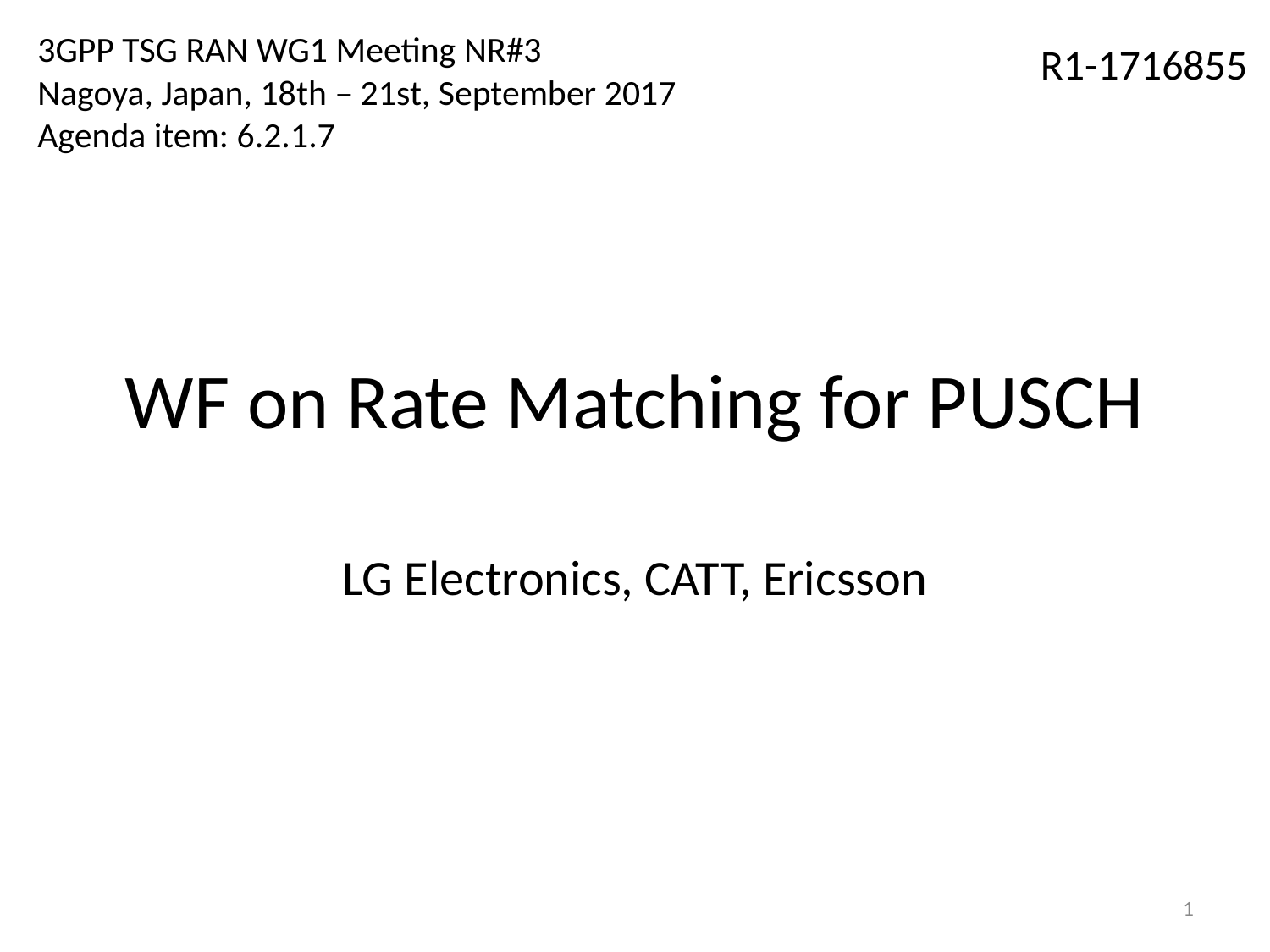

3GPP TSG RAN WG1 Meeting NR#3
Nagoya, Japan, 18th – 21st, September 2017
Agenda item: 6.2.1.7
R1-1716855
# WF on Rate Matching for PUSCH
LG Electronics, CATT, Ericsson
1